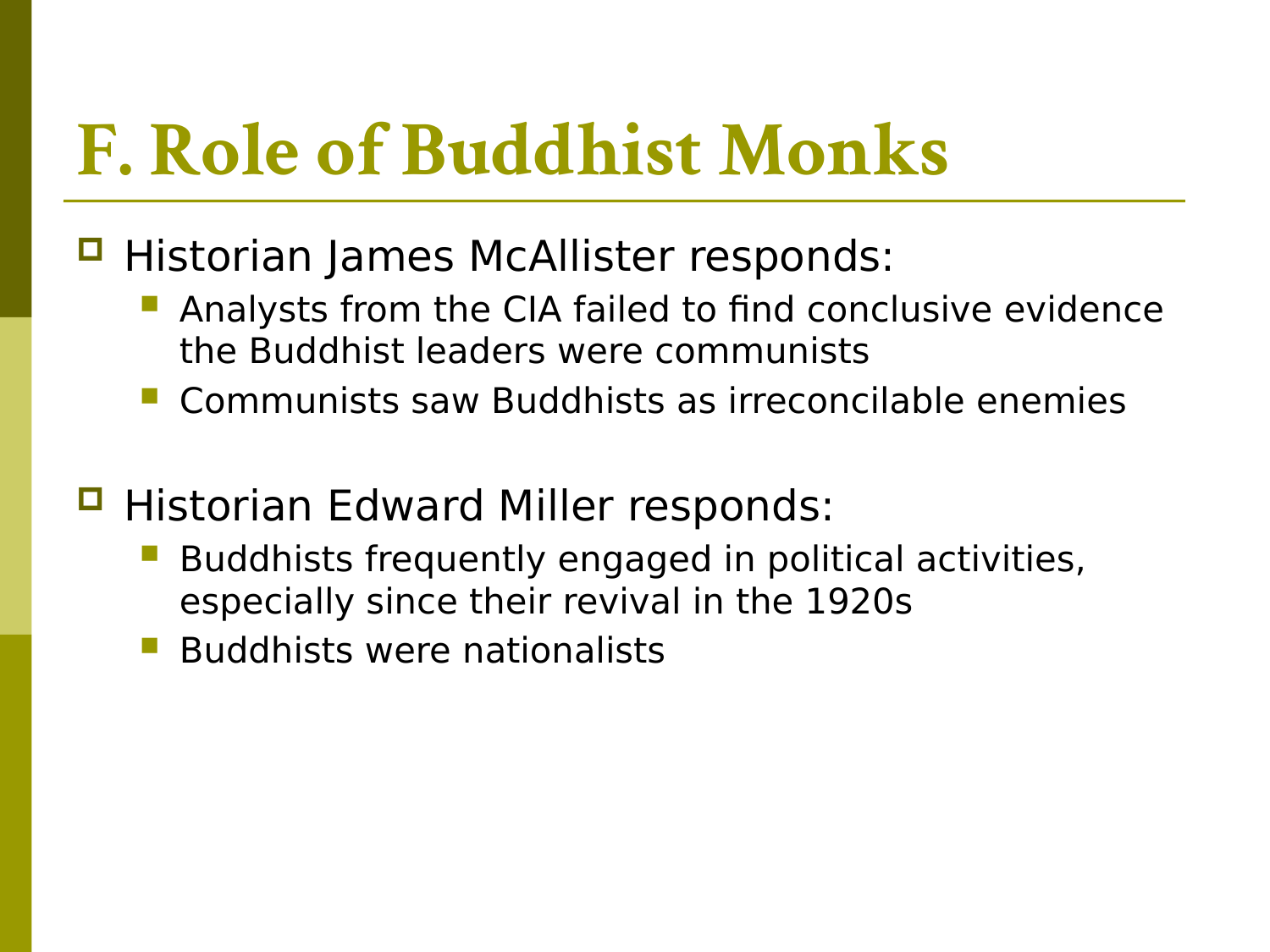

# F. Role of Buddhist Monks
Historian James McAllister responds:
Analysts from the CIA failed to find conclusive evidence the Buddhist leaders were communists
Communists saw Buddhists as irreconcilable enemies

Historian Edward Miller responds:
Buddhists frequently engaged in political activities, especially since their revival in the 1920s
Buddhists were nationalists